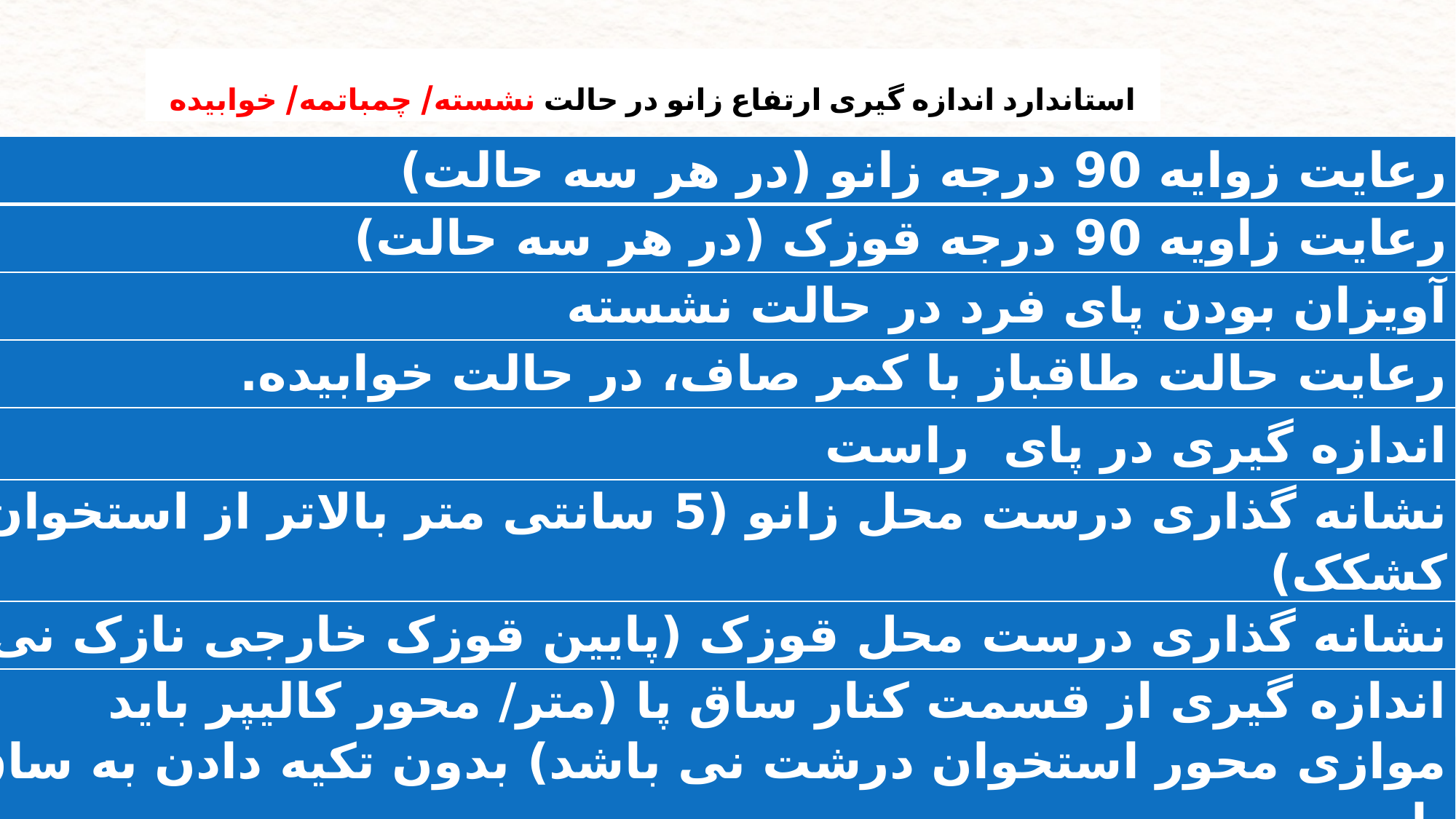

# استاندارد اندازه گیری ارتفاع زانو در حالت نشسته/ چمباتمه/ خوابیده
| رعایت زوایه 90 درجه زانو (در هر سه حالت) |
| --- |
| رعایت زاویه 90 درجه قوزک (در هر سه حالت) |
| آویزان بودن پای فرد در حالت نشسته |
| رعایت حالت طاقباز با کمر صاف، در حالت خوابیده. |
| اندازه گیری در پای راست |
| نشانه گذاری درست محل زانو (5 سانتی متر بالاتر از استخوان کشکک) |
| نشانه گذاری درست محل قوزک (پایین قوزک خارجی نازک نی) |
| اندازه گیری از قسمت کنار ساق پا (متر/ محور کالیپر باید موازی محور استخوان درشت نی باشد) بدون تکیه دادن به ساق پا |
| ثبت عدد ارتفاع زانو را با دقت 1/0 سانتی متر انجام می دهد. |
| عدد را به درستی در فرمول چاملا قرار می دهد و عدد تخمینی قد را یادداشت می کند. |
| حریم خصوصی بیمار را رعایت می کند |
| علت انجام این ارزیابی را برای سالمند/ همراه سالمند توضیح می دهد. |
12